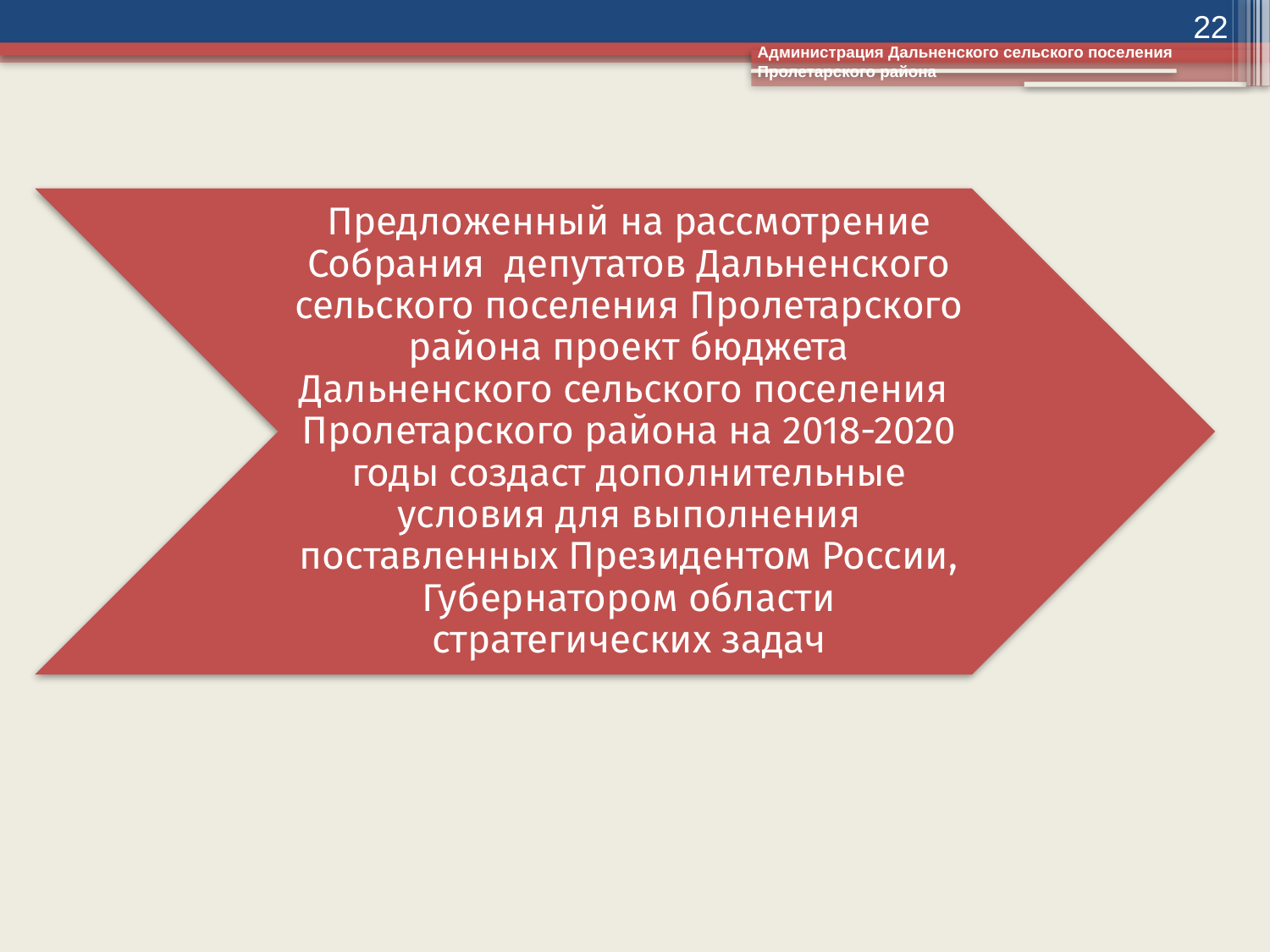

22
Администрация Дальненского сельского поселения Пролетарского района
Предложенный на рассмотрение Собрания  депутатов Дальненского сельского поселения Пролетарского района проект бюджета Дальненского сельского поселения  Пролетарского района на 2018-2020 годы создаст дополнительные условия для выполнения поставленных Президентом России, Губернатором области стратегических задач